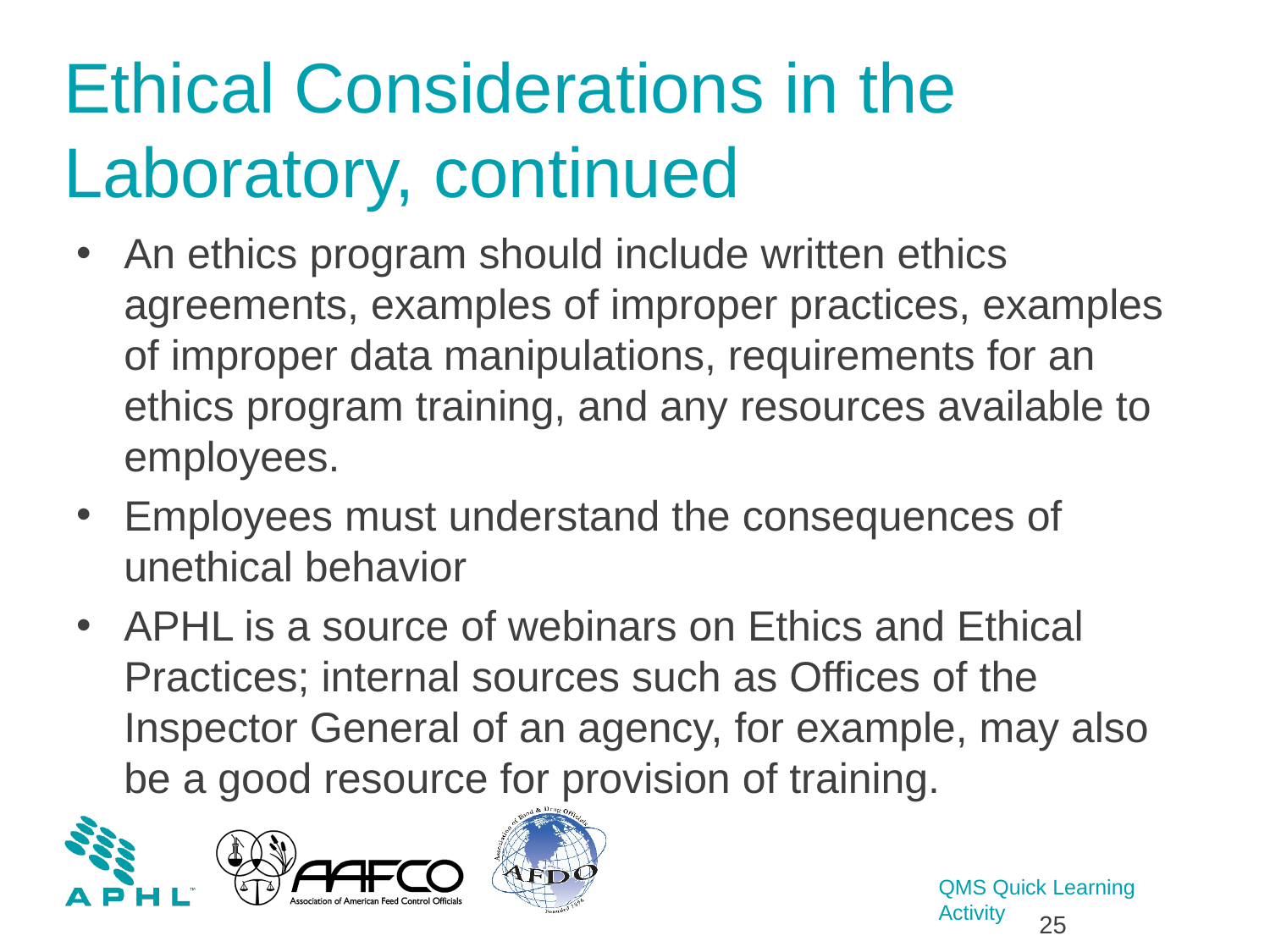

# Ethical Considerations in the Laboratory, continued
An ethics program should include written ethics agreements, examples of improper practices, examples of improper data manipulations, requirements for an ethics program training, and any resources available to employees.
Employees must understand the consequences of unethical behavior
APHL is a source of webinars on Ethics and Ethical Practices; internal sources such as Offices of the Inspector General of an agency, for example, may also be a good resource for provision of training.